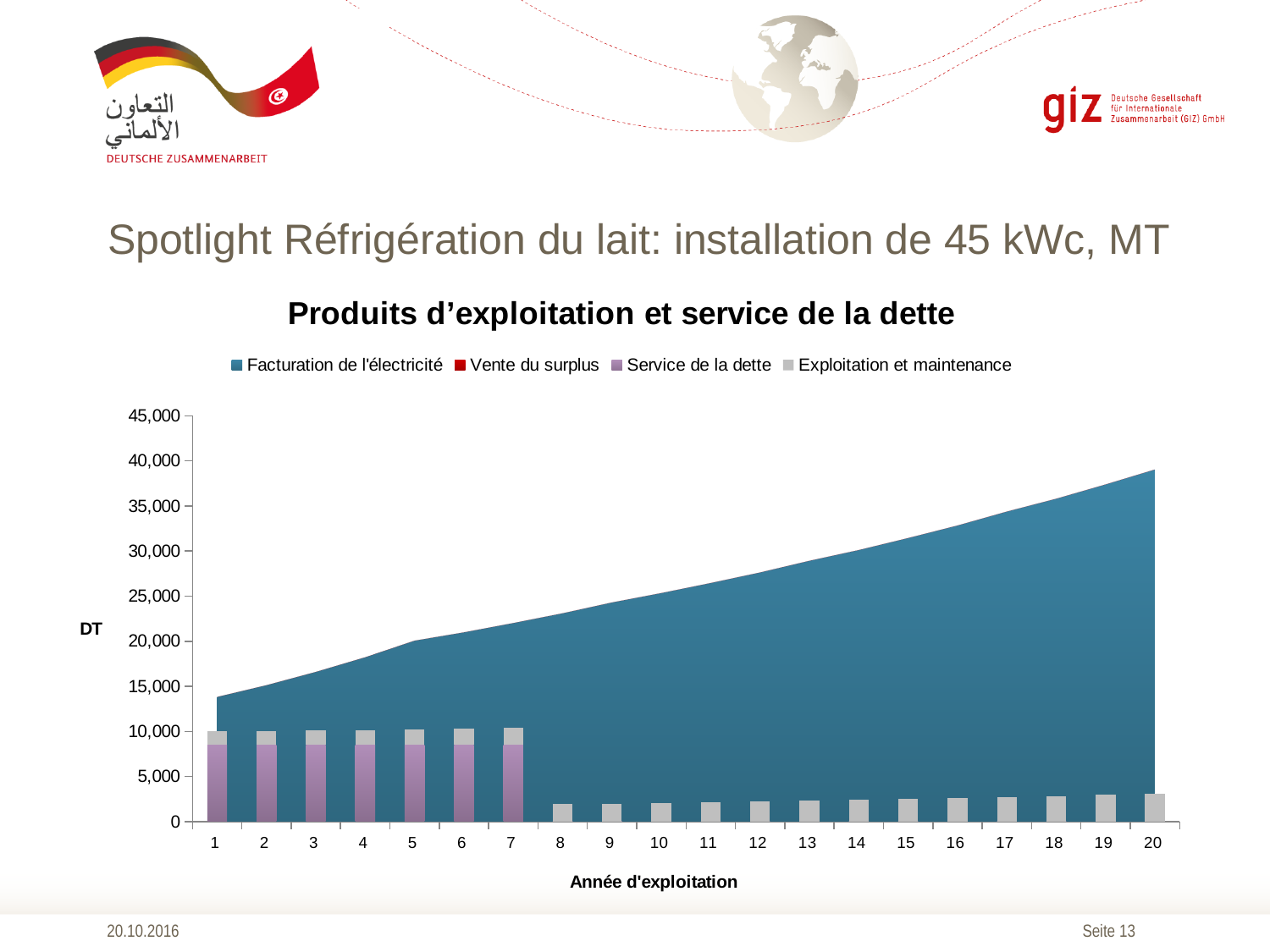

# Spotlight Réfrigération du lait: installation de 45 kWc, MT

### Chart: Produits d’exploitation et service de la dette

| Category |  |  |  |  |
|---|---|---|---|---|
| 1 | 13812.840000000002 | 0.0 | 8526.826859608907 | 1459.9890410958906 |
| 2 | 15116.110000000004 | 0.0 | 8526.826859529378 | 1514.2400000000002 |
| 3 | 16591.221000000005 | 0.0 | 8526.82685979749 | 1574.8096 |
| 4 | 18213.84310000001 | 0.0 | 8526.826859681332 | 1637.8019840000004 |
| 5 | 20053.51844400001 | 0.0 | 8526.826860834086 | 1707.9806772322197 |
| 6 | 20980.41378050001 | 0.0 | 8526.82685834368 | 1771.4466258944005 |
| 7 | 22011.184469525015 | 0.0 | 8526.826856799984 | 1842.3044909301766 |
| 8 | 23093.493693001266 | 0.0 | 0.0 | 1915.9966705673837 |
| 9 | 24296.301715672293 | 0.0 | 0.0 | 1998.0958155747098 |
| 10 | 25339.555164192832 | 0.0 | 0.0 | 2072.3419988856826 |
| 11 | 26455.40122645153 | 0.0 | 0.0 | 2155.23567884111 |
| 12 | 27621.271895153 | 0.0 | 0.0 | 2241.4451059947546 |
| 13 | 28918.417388326794 | 0.0 | 0.0 | 2337.489493550256 |
| 14 | 30112.13980594941 | 0.0 | 0.0 | 2424.3470266439263 |
| 15 | 31441.918305736992 | 0.0 | 0.0 | 2521.3209077096835 |
| 16 | 32831.29309217272 | 0.0 | 0.0 | 2622.173744018071 |
| 17 | 34376.85649300275 | 0.0 | 0.0 | 2734.5320929398317 |
| 18 | 35799.616813982844 | 0.0 | 0.0 | 2836.143121529946 |
| 19 | 37384.26205290581 | 0.0 | 0.0 | 2949.5888463911433 |
| 20 | 39039.9071043381 | 0.0 | 0.0 | 3067.572400246789 |
20.10.2016